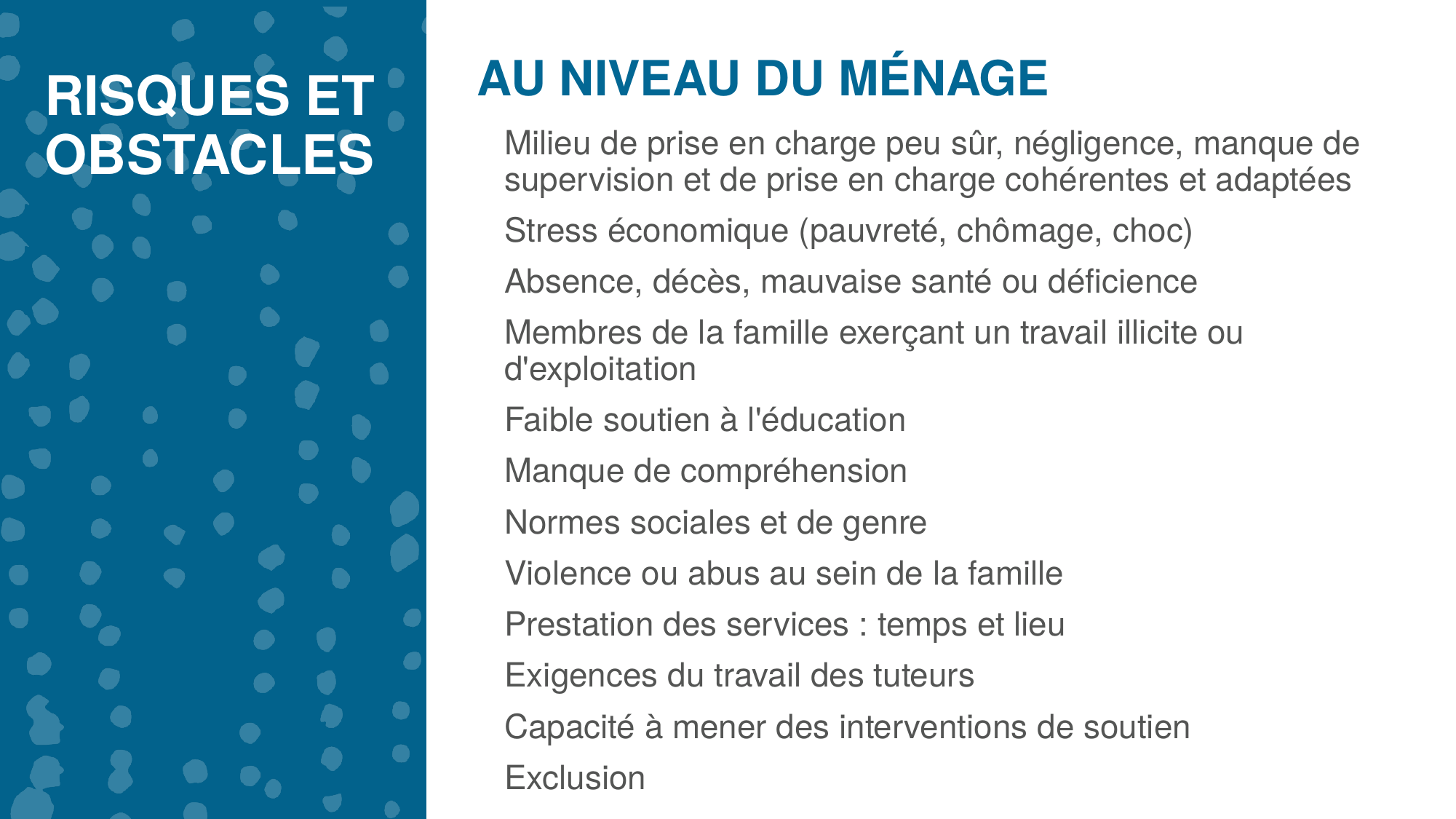

AU NIVEAU DU MÉNAGE
RISQUES ET OBSTACLES
Milieu de prise en charge peu sûr, négligence, manque de supervision et de prise en charge cohérentes et adaptées
Stress économique (pauvreté, chômage, choc)
Absence, décès, mauvaise santé ou déficience
Membres de la famille exerçant un travail illicite ou d'exploitation
Faible soutien à l'éducation
Manque de compréhension
Normes sociales et de genre
Violence ou abus au sein de la famille
Prestation des services : temps et lieu
Exigences du travail des tuteurs
Capacité à mener des interventions de soutien
Exclusion